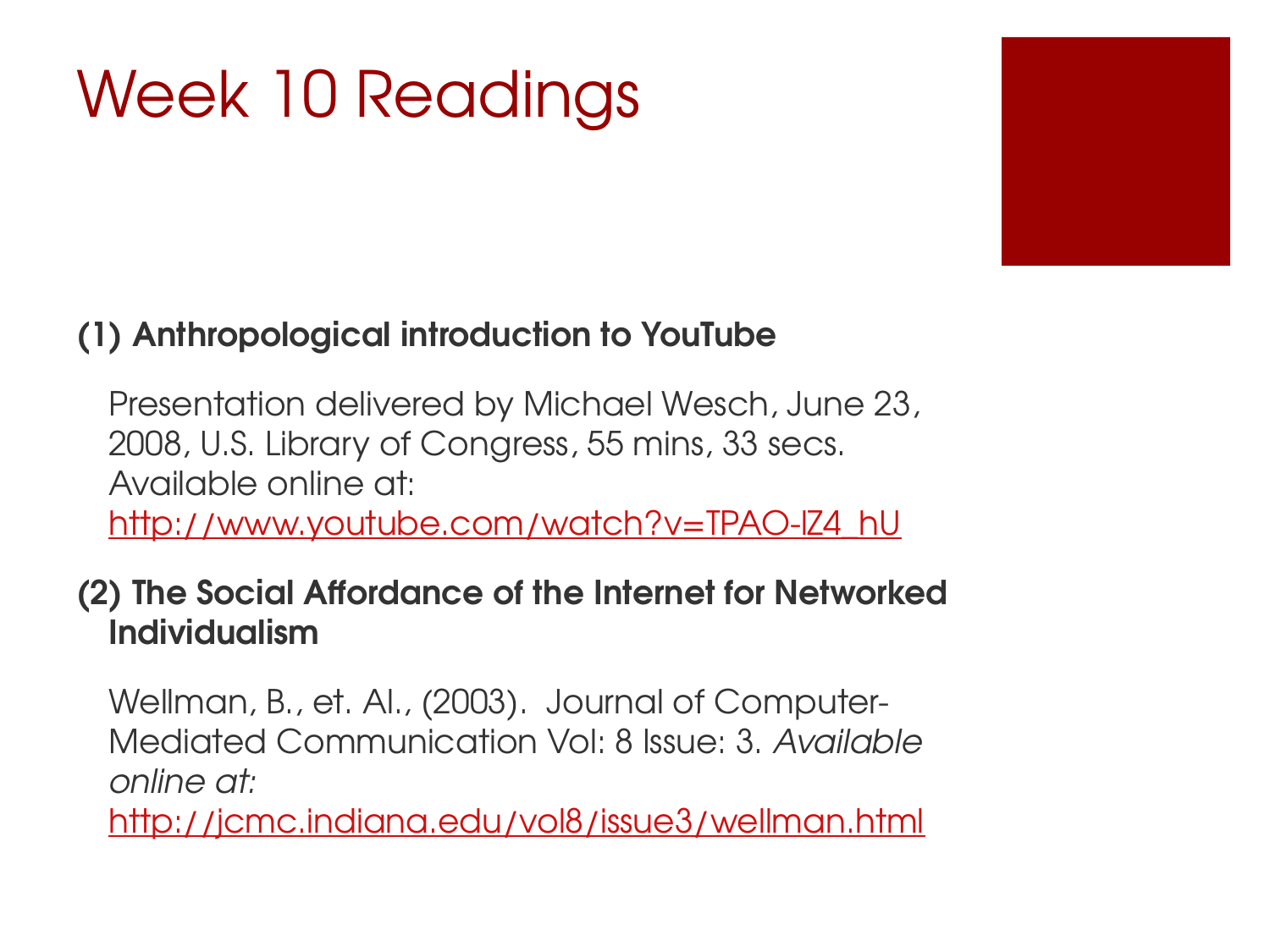

# Week 10 Readings
(1) Anthropological introduction to YouTube
	Presentation delivered by Michael Wesch, June 23, 2008, U.S. Library of Congress, 55 mins, 33 secs. Available online at: http://www.youtube.com/watch?v=TPAO-lZ4_hU
(2) The Social Affordance of the Internet for Networked Individualism
	Wellman, B., et. Al., (2003).  Journal of Computer-Mediated Communication Vol: 8 Issue: 3. Available online at: http://jcmc.indiana.edu/vol8/issue3/wellman.html